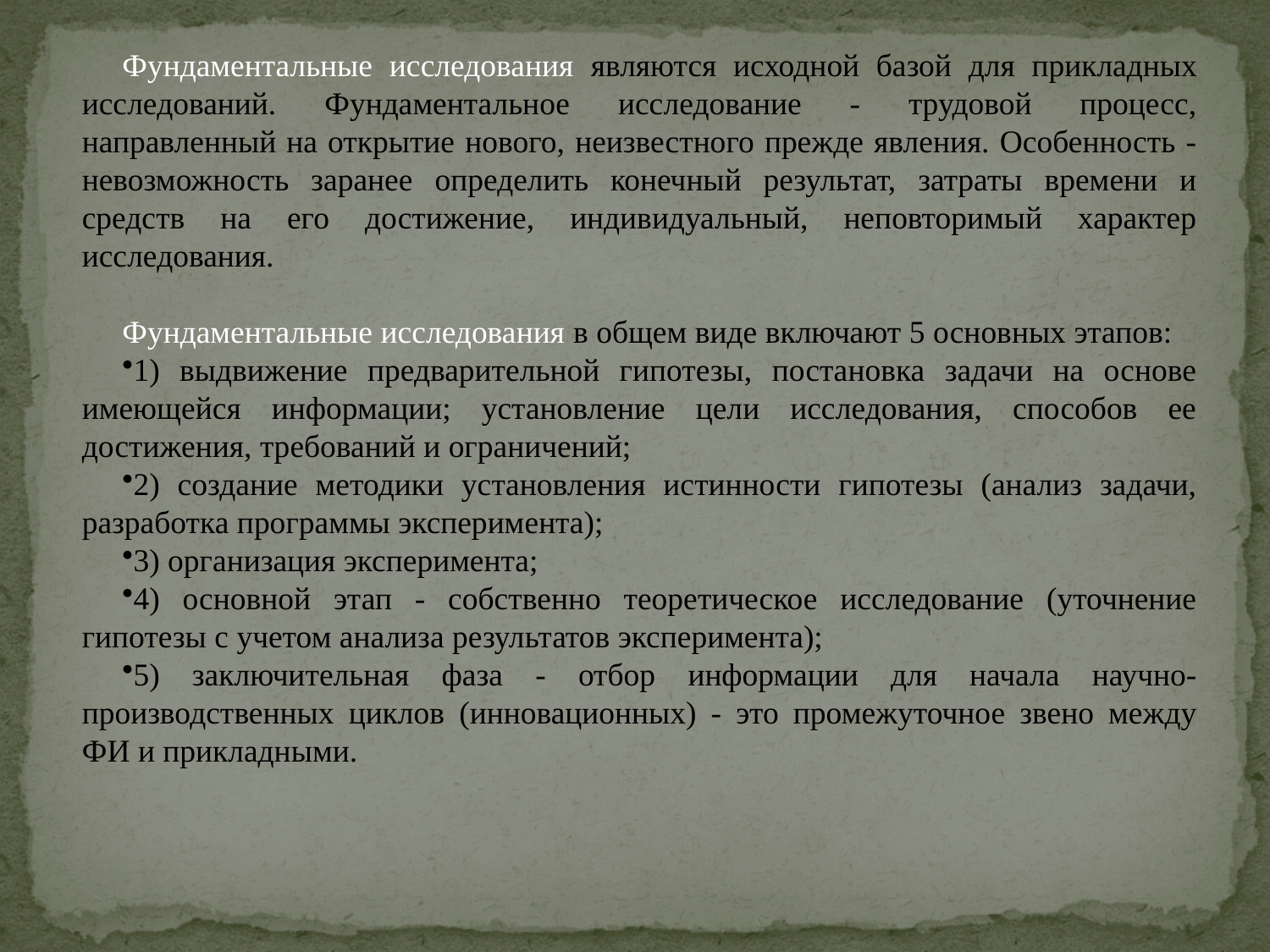

Фундаментальные исследования являются исходной базой для прикладных исследований. Фундаментальное исследование - трудовой процесс, направленный на открытие нового, неизвестного прежде явления. Особенность - невозможность заранее определить конечный результат, затраты времени и средств на его достижение, индивидуальный, неповторимый характер исследования.

Фундаментальные исследования в общем виде включают 5 основных этапов:
1) выдвижение предварительной гипотезы, постановка задачи на основе имеющейся информации; установление цели исследования, способов ее достижения, требований и ограничений;
2) создание методики установления истинности гипотезы (анализ задачи, разработка программы эксперимента);
3) организация эксперимента;
4) основной этап - собственно теоретическое исследование (уточнение гипотезы с учетом анализа результатов эксперимента);
5) заключительная фаза - отбор информации для начала научно- производственных циклов (инновационных) - это промежуточное звено между ФИ и прикладными.